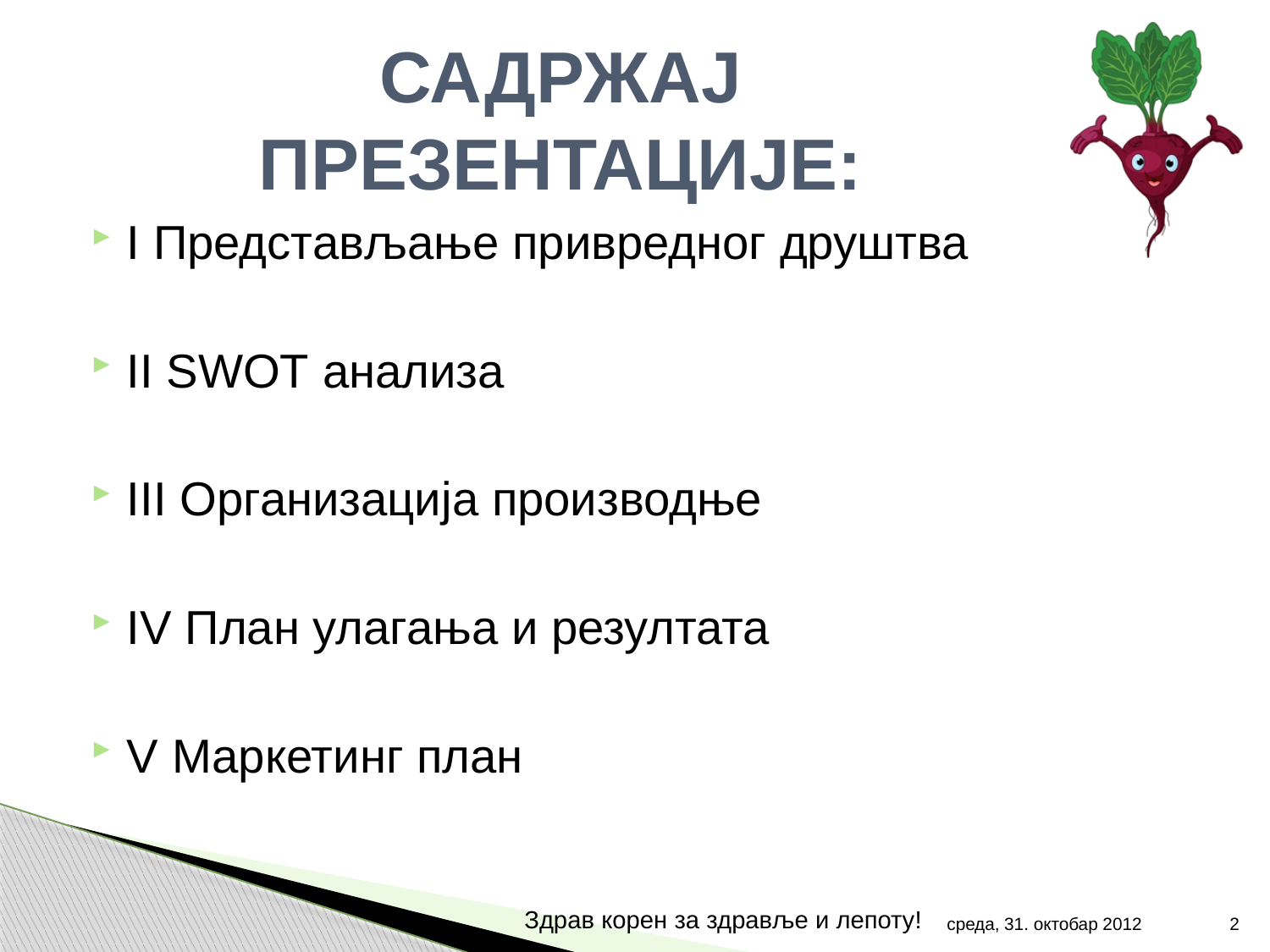

# САДРЖАЈ ПРЕЗЕНТАЦИЈЕ:
I Представљање привредног друштва

II SWOT анализа

III Организација производње

IV План улагања и резултата

V Маркетинг план
Здрав корен за здравље и лепоту!
среда, 31. октобар 2012
2